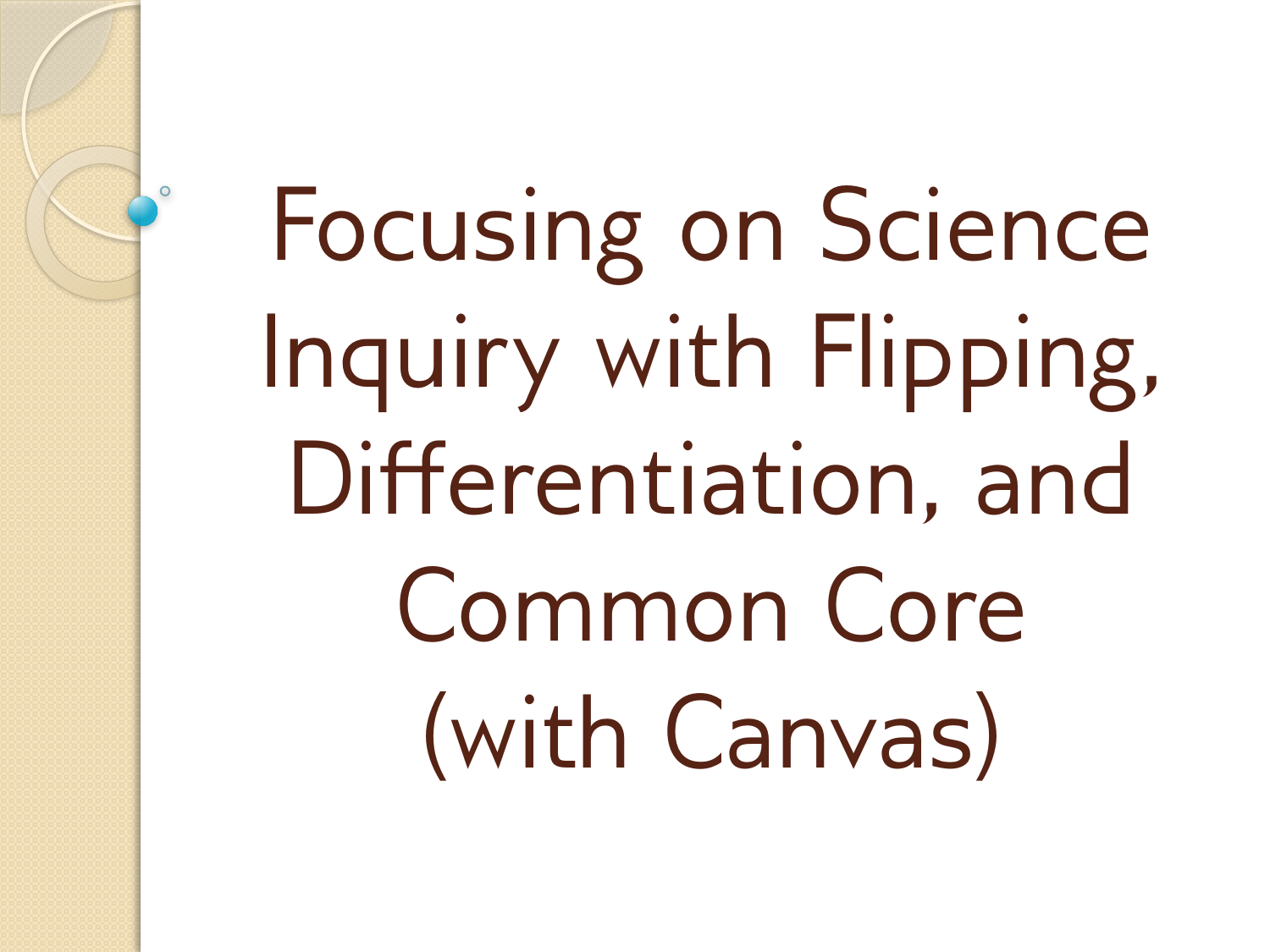

# Focusing on Science Inquiry with Flipping, Differentiation, and Common Core (with Canvas)